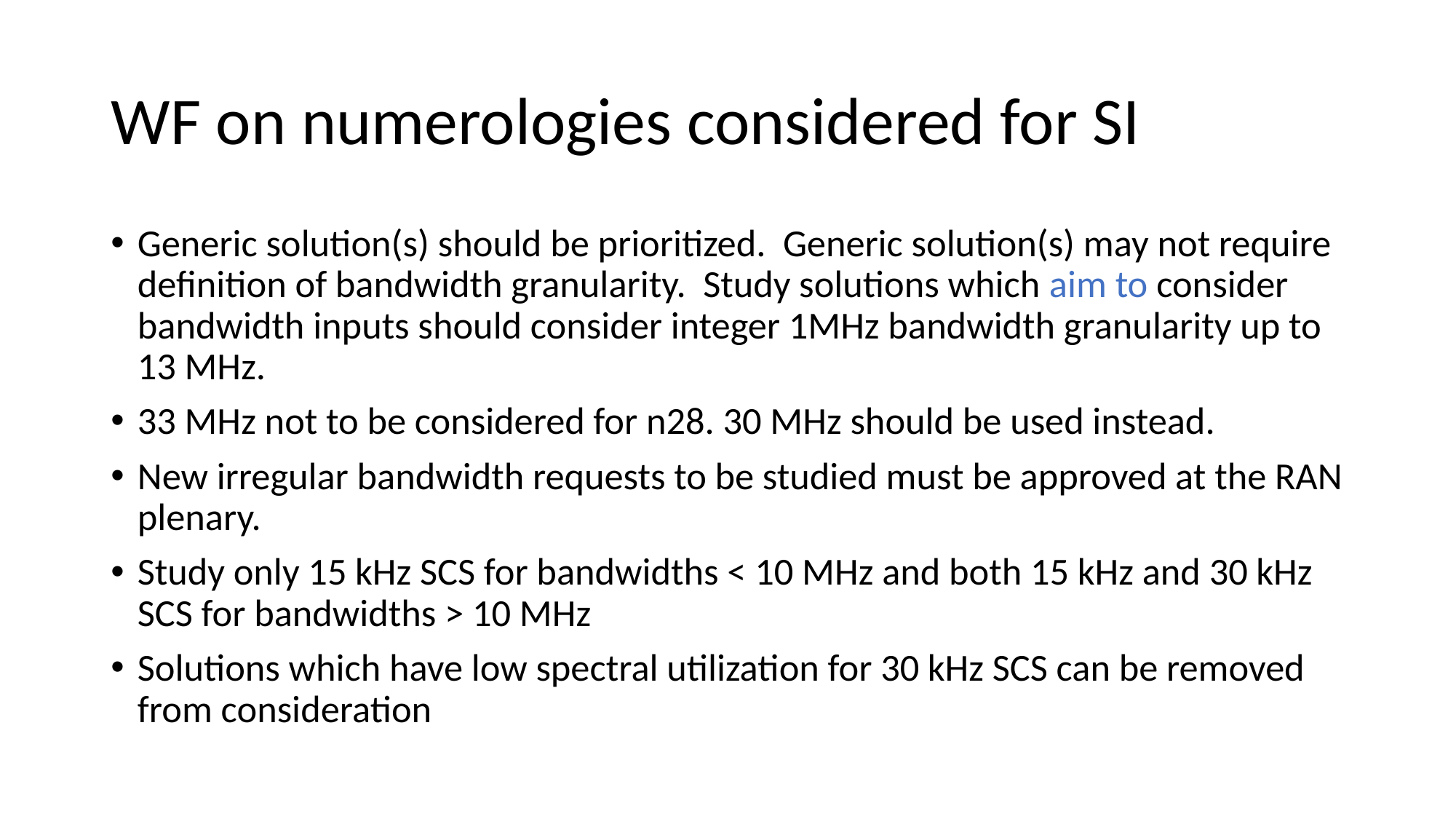

# WF on numerologies considered for SI
Generic solution(s) should be prioritized.  Generic solution(s) may not require definition of bandwidth granularity.  Study solutions which aim to consider bandwidth inputs should consider integer 1MHz bandwidth granularity up to 13 MHz.
33 MHz not to be considered for n28. 30 MHz should be used instead.
New irregular bandwidth requests to be studied must be approved at the RAN plenary.
Study only 15 kHz SCS for bandwidths < 10 MHz and both 15 kHz and 30 kHz SCS for bandwidths > 10 MHz
Solutions which have low spectral utilization for 30 kHz SCS can be removed from consideration